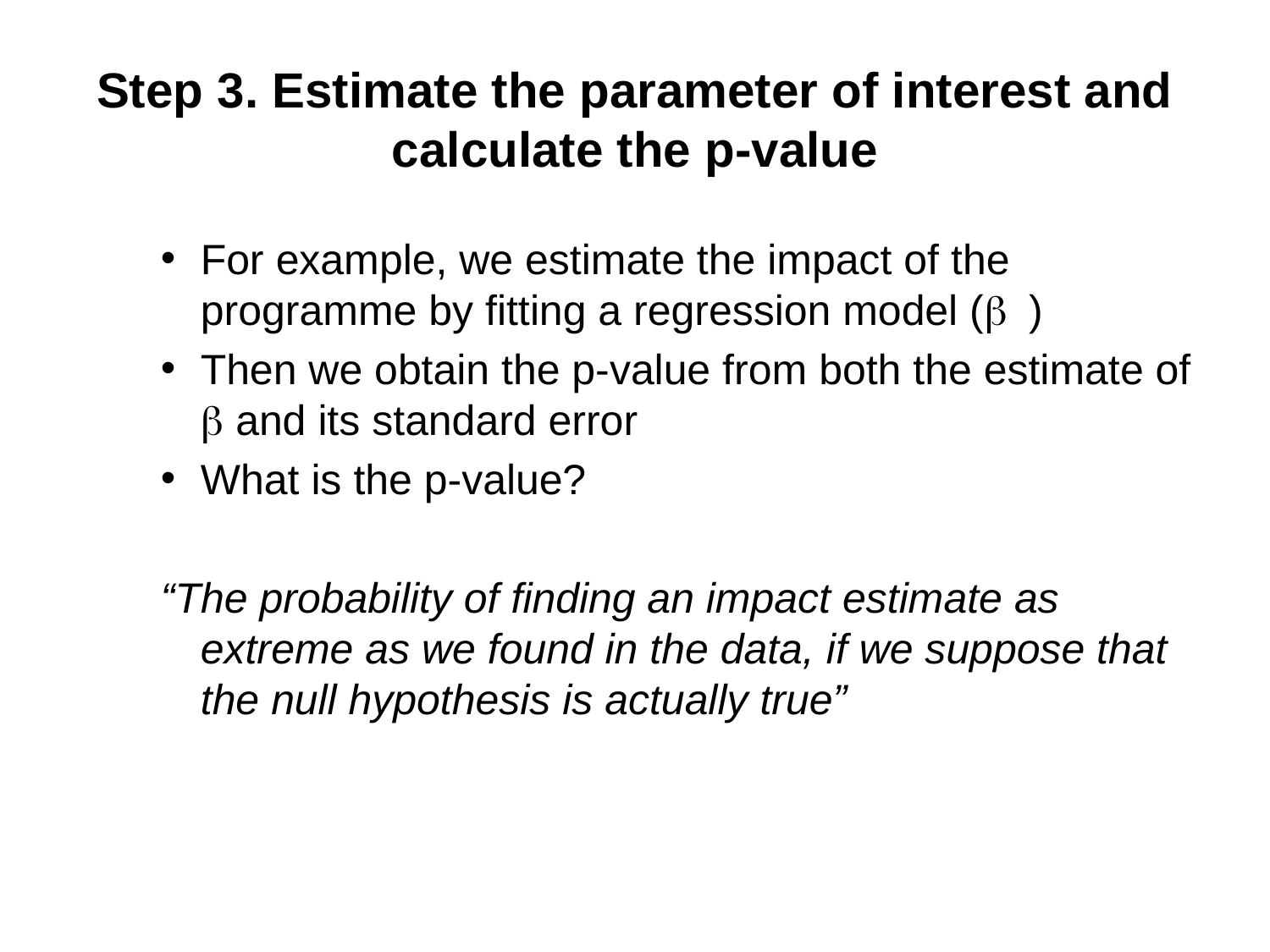

Step 3. Estimate the parameter of interest and calculate the p-value

For example, we estimate the impact of the programme by fitting a regression model (β )
Then we obtain the p-value from both the estimate of β and its standard error
What is the p-value?

“The probability of finding an impact estimate as extreme as we found in the data, if we suppose that the null hypothesis is actually true”